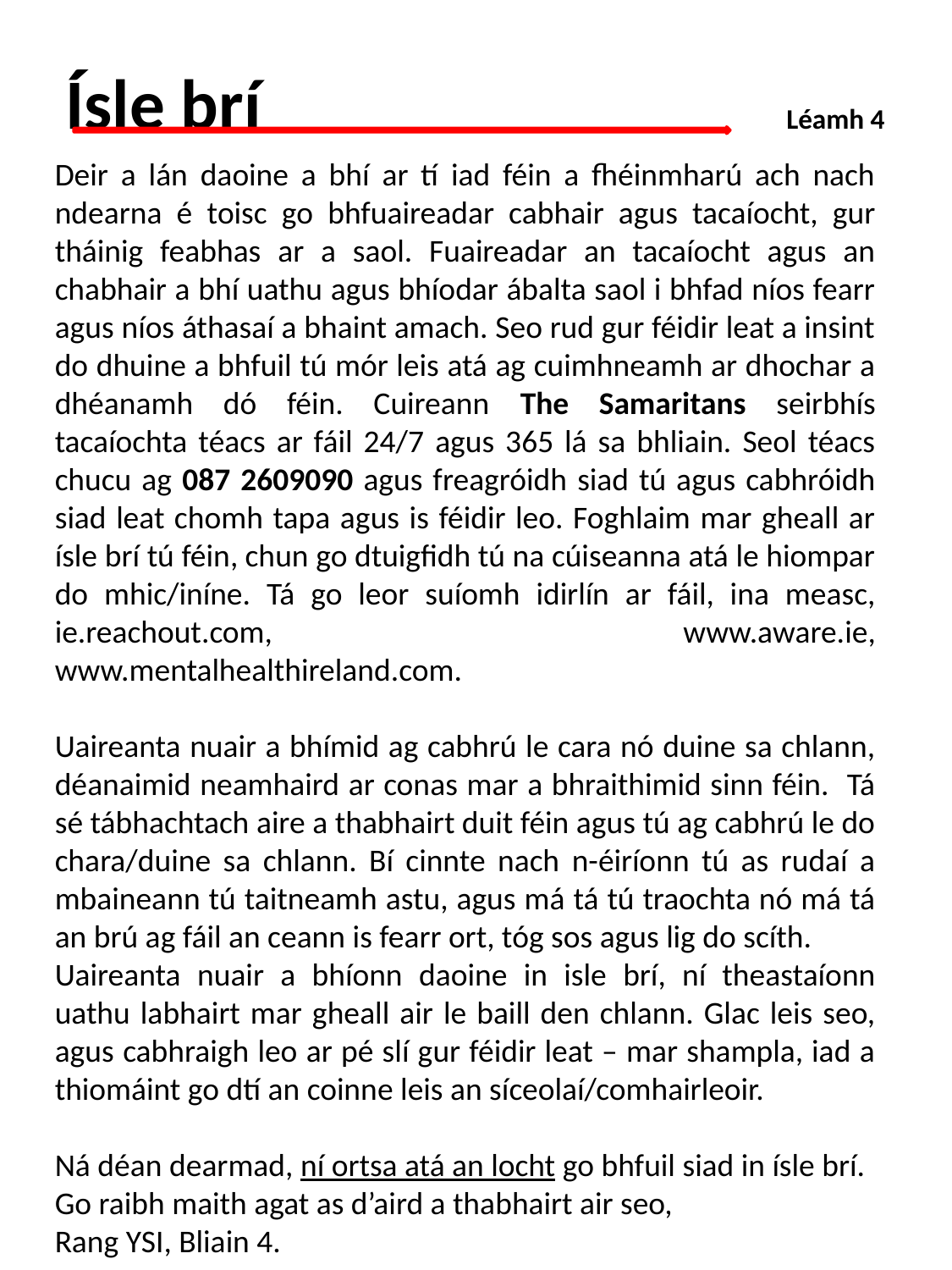

# Ísle brí				      Léamh 4

Deir a lán daoine a bhí ar tí iad féin a fhéinmharú ach nach ndearna é toisc go bhfuaireadar cabhair agus tacaíocht, gur tháinig feabhas ar a saol. Fuaireadar an tacaíocht agus an chabhair a bhí uathu agus bhíodar ábalta saol i bhfad níos fearr agus níos áthasaí a bhaint amach. Seo rud gur féidir leat a insint do dhuine a bhfuil tú mór leis atá ag cuimhneamh ar dhochar a dhéanamh dó féin. Cuireann The Samaritans seirbhís tacaíochta téacs ar fáil 24/7 agus 365 lá sa bhliain. Seol téacs chucu ag 087 2609090 agus freagróidh siad tú agus cabhróidh siad leat chomh tapa agus is féidir leo. Foghlaim mar gheall ar ísle brí tú féin, chun go dtuigfidh tú na cúiseanna atá le hiompar do mhic/iníne. Tá go leor suíomh idirlín ar fáil, ina measc, ie.reachout.com, www.aware.ie, www.mentalhealthireland.com.

Uaireanta nuair a bhímid ag cabhrú le cara nó duine sa chlann, déanaimid neamhaird ar conas mar a bhraithimid sinn féin.  Tá sé tábhachtach aire a thabhairt duit féin agus tú ag cabhrú le do chara/duine sa chlann. Bí cinnte nach n-éiríonn tú as rudaí a mbaineann tú taitneamh astu, agus má tá tú traochta nó má tá an brú ag fáil an ceann is fearr ort, tóg sos agus lig do scíth.
Uaireanta nuair a bhíonn daoine in isle brí, ní theastaíonn uathu labhairt mar gheall air le baill den chlann. Glac leis seo, agus cabhraigh leo ar pé slí gur féidir leat – mar shampla, iad a thiomáint go dtí an coinne leis an síceolaí/comhairleoir.

Ná déan dearmad, ní ortsa atá an locht go bhfuil siad in ísle brí.
Go raibh maith agat as d’aird a thabhairt air seo,
Rang YSI, Bliain 4.